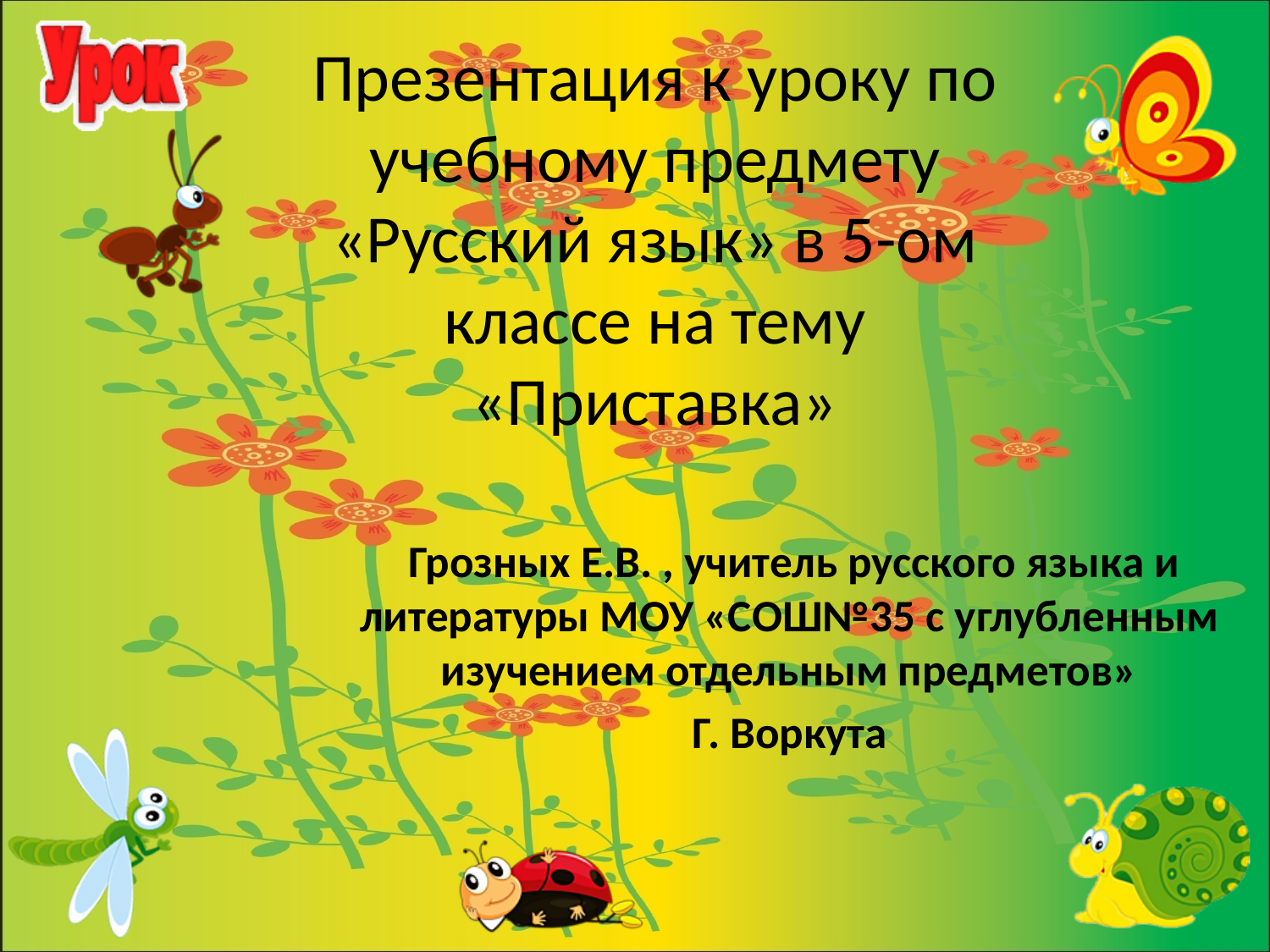

# Презентация к уроку по учебному предмету «Русский язык» в 5-ом классе на тему «Приставка»
 Грозных Е.В. , учитель русского языка и литературы МОУ «СОШ№35 с углубленным изучением отдельным предметов»
Г. Воркута